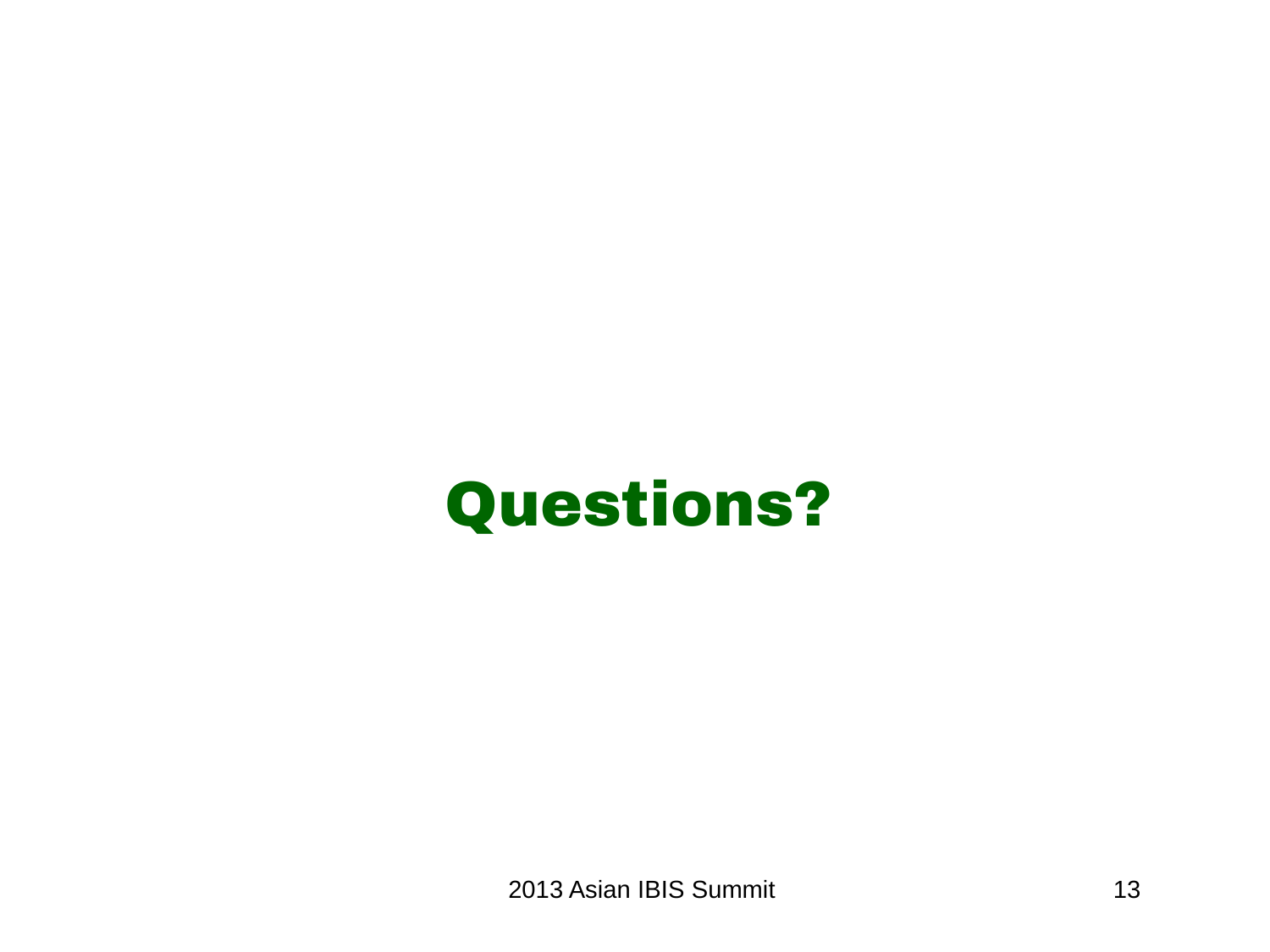

# Questions?

2013 Asian IBIS Summit
13